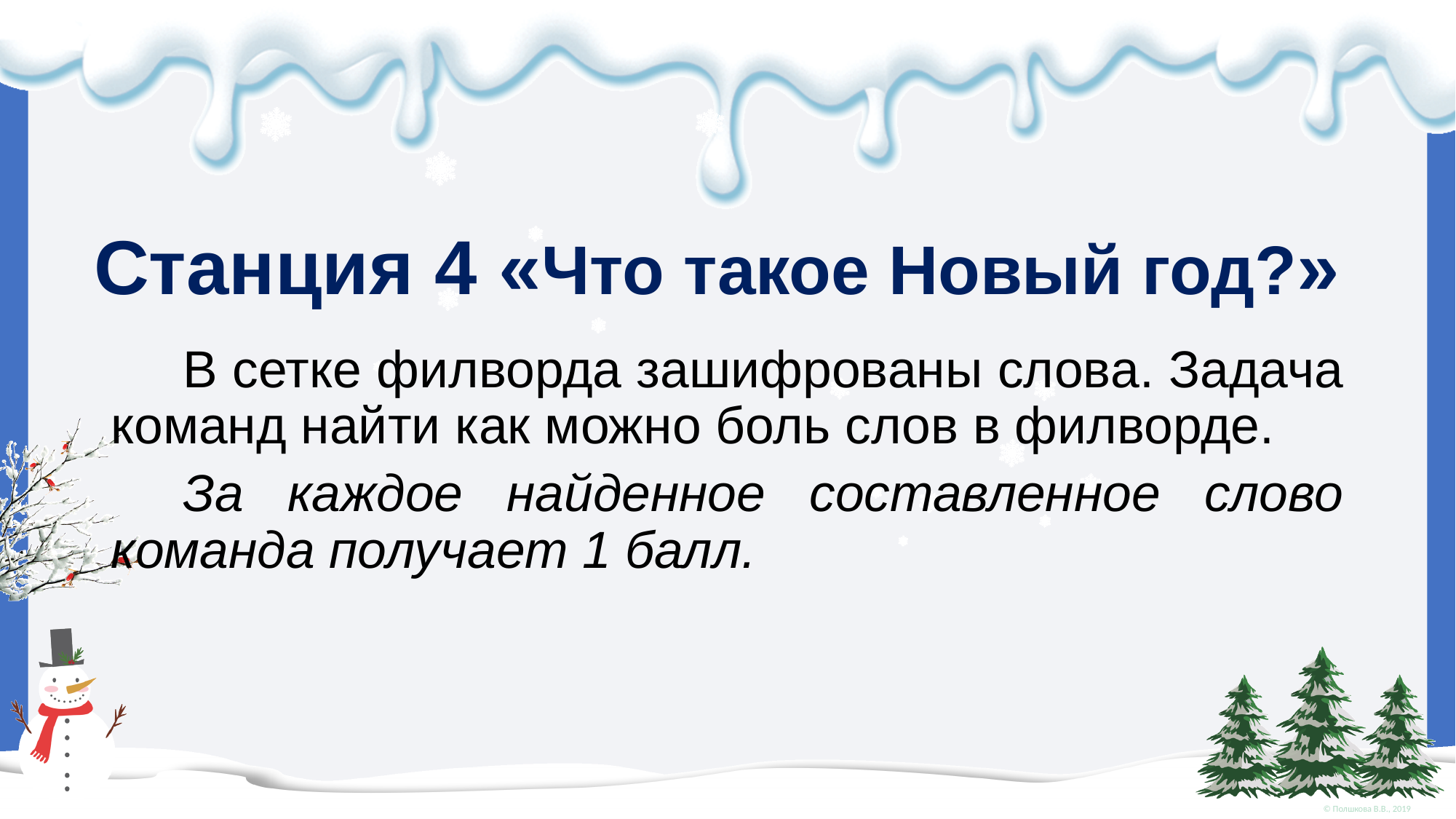

# Станция 4 «Что такое Новый год?»
В сетке филворда зашифрованы слова. Задача команд найти как можно боль слов в филворде.
За каждое найденное составленное слово команда получает 1 балл.